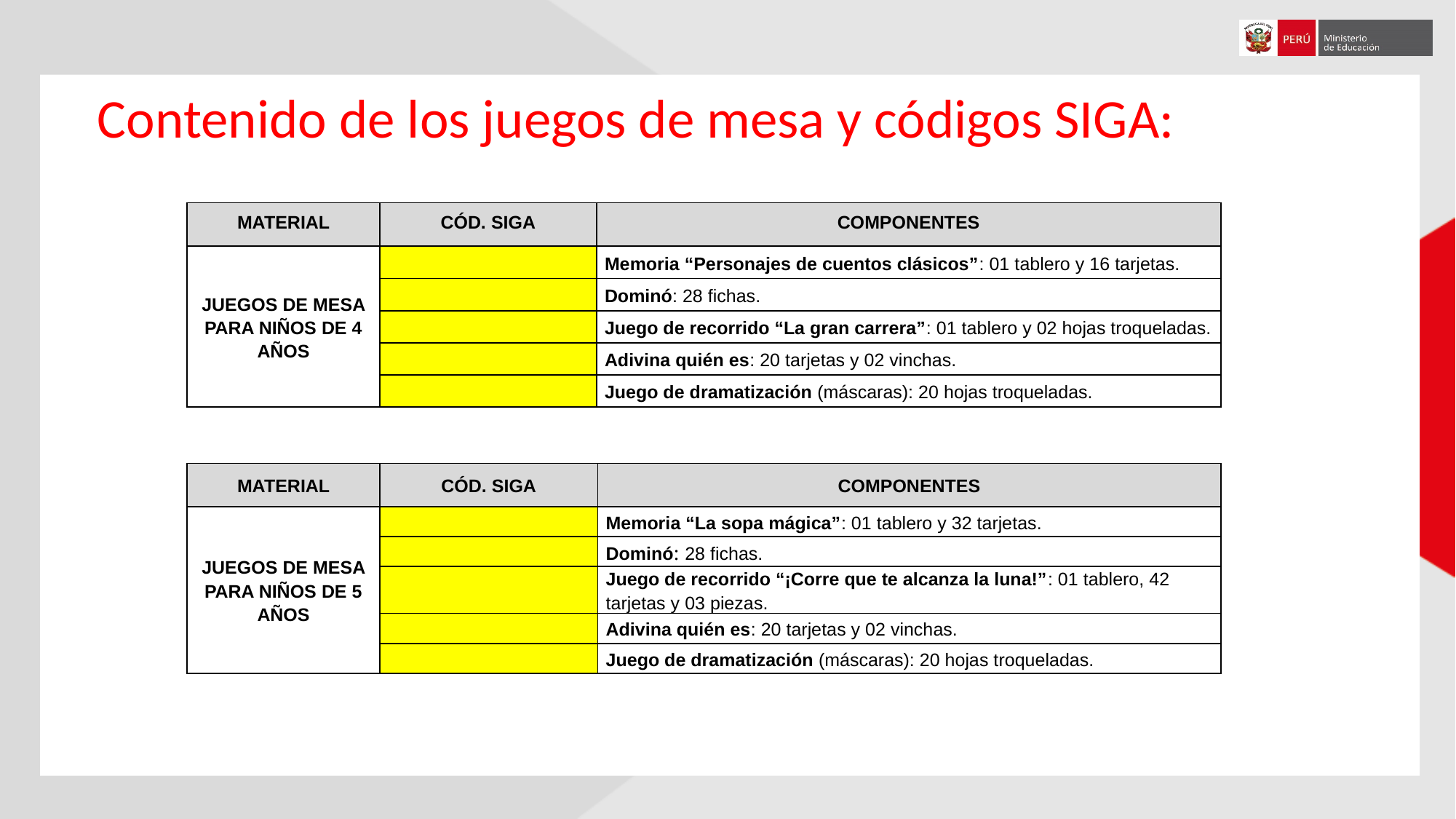

Contenido de los juegos de mesa y códigos SIGA:
| MATERIAL | CÓD. SIGA | COMPONENTES |
| --- | --- | --- |
| JUEGOS DE MESA PARA NIÑOS DE 4 AÑOS |  | Memoria “Personajes de cuentos clásicos”: 01 tablero y 16 tarjetas. |
|  |  | Dominó: 28 fichas. |
|  |  | Juego de recorrido “La gran carrera”: 01 tablero y 02 hojas troqueladas. |
|  |  | Adivina quién es: 20 tarjetas y 02 vinchas. |
|  |  | Juego de dramatización (máscaras): 20 hojas troqueladas. |
| MATERIAL | CÓD. SIGA | COMPONENTES |
| --- | --- | --- |
| JUEGOS DE MESA PARA NIÑOS DE 5 AÑOS |  | Memoria “La sopa mágica”: 01 tablero y 32 tarjetas. |
|  |  | Dominó: 28 fichas. |
|  |  | Juego de recorrido “¡Corre que te alcanza la luna!”: 01 tablero, 42 tarjetas y 03 piezas. |
|  |  | Adivina quién es: 20 tarjetas y 02 vinchas. |
|  |  | Juego de dramatización (máscaras): 20 hojas troqueladas. |